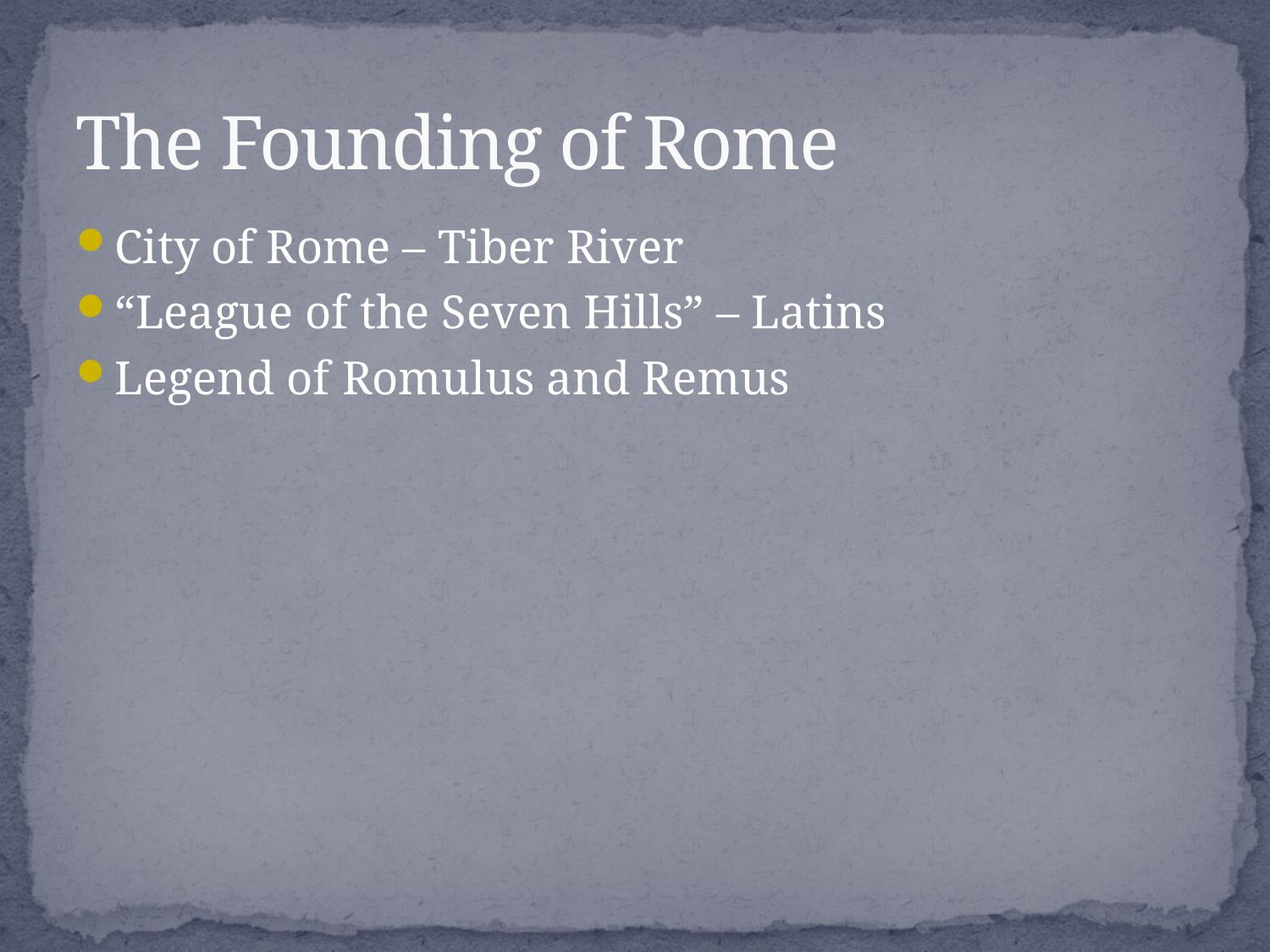

# The Founding of Rome
City of Rome – Tiber River
“League of the Seven Hills” – Latins
Legend of Romulus and Remus